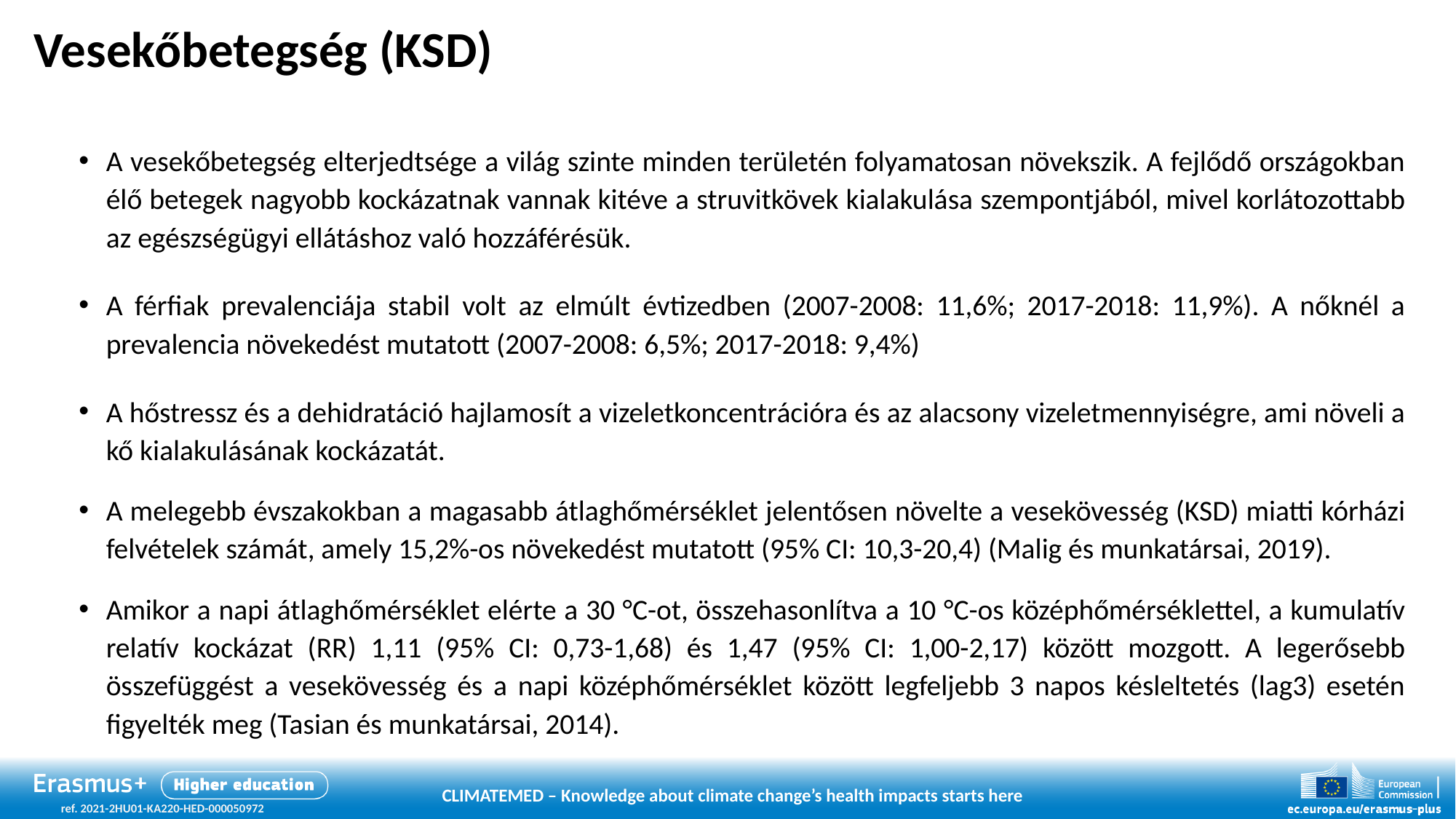

# Vesekőbetegség (KSD)
A vesekőbetegség elterjedtsége a világ szinte minden területén folyamatosan növekszik. A fejlődő országokban élő betegek nagyobb kockázatnak vannak kitéve a struvitkövek kialakulása szempontjából, mivel korlátozottabb az egészségügyi ellátáshoz való hozzáférésük.
A férfiak prevalenciája stabil volt az elmúlt évtizedben (2007-2008: 11,6%; 2017-2018: 11,9%). A nőknél a prevalencia növekedést mutatott (2007-2008: 6,5%; 2017-2018: 9,4%)
A hőstressz és a dehidratáció hajlamosít a vizeletkoncentrációra és az alacsony vizeletmennyiségre, ami növeli a kő kialakulásának kockázatát.
A melegebb évszakokban a magasabb átlaghőmérséklet jelentősen növelte a vesekövesség (KSD) miatti kórházi felvételek számát, amely 15,2%-os növekedést mutatott (95% CI: 10,3-20,4) (Malig és munkatársai, 2019).
Amikor a napi átlaghőmérséklet elérte a 30 °C-ot, összehasonlítva a 10 °C-os középhőmérséklettel, a kumulatív relatív kockázat (RR) 1,11 (95% CI: 0,73-1,68) és 1,47 (95% CI: 1,00-2,17) között mozgott. A legerősebb összefüggést a vesekövesség és a napi középhőmérséklet között legfeljebb 3 napos késleltetés (lag3) esetén figyelték meg (Tasian és munkatársai, 2014).